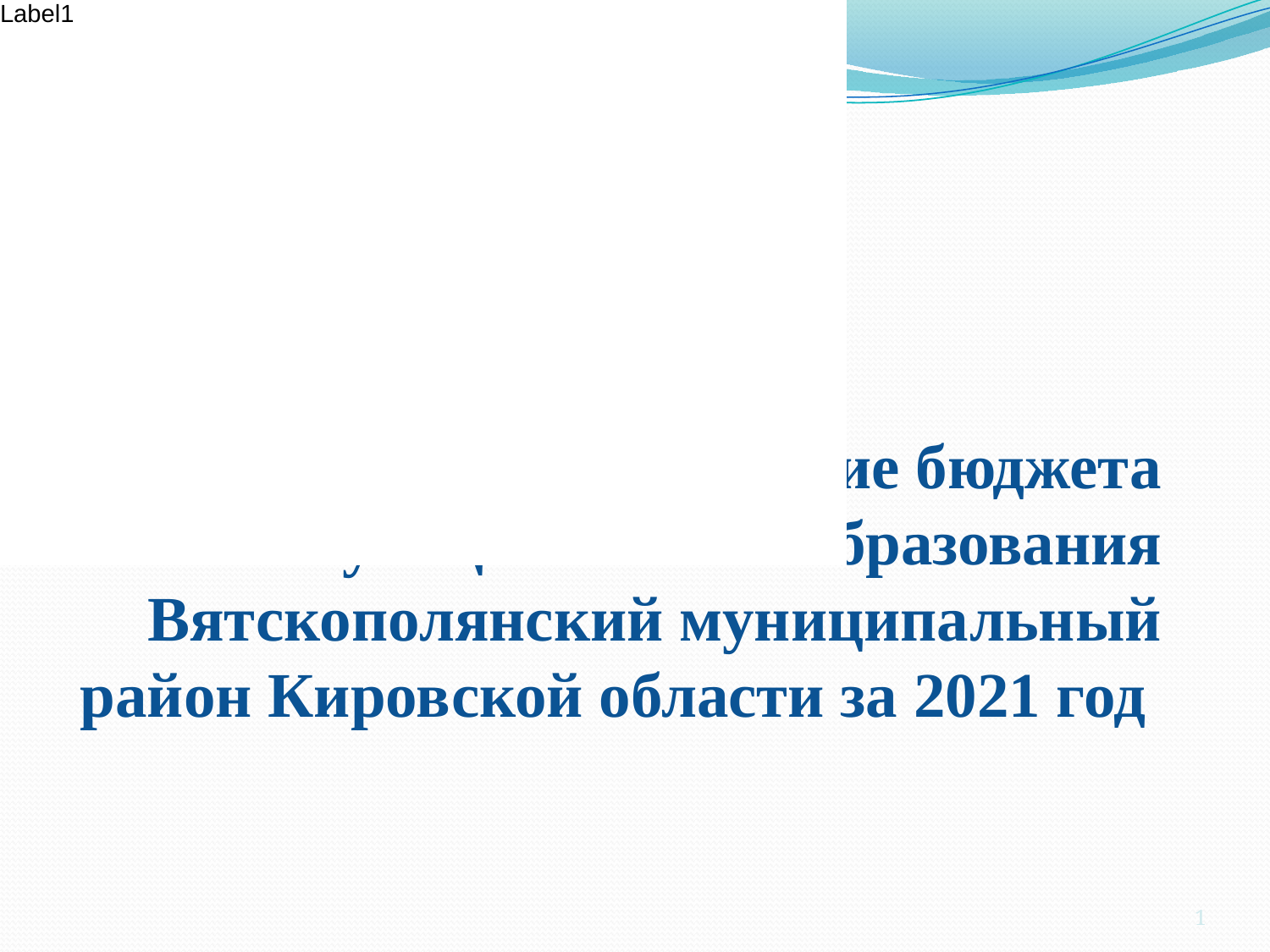

# Исполнение бюджета муниципального образования Вятскополянский муниципальный район Кировской области за 2021 год
1